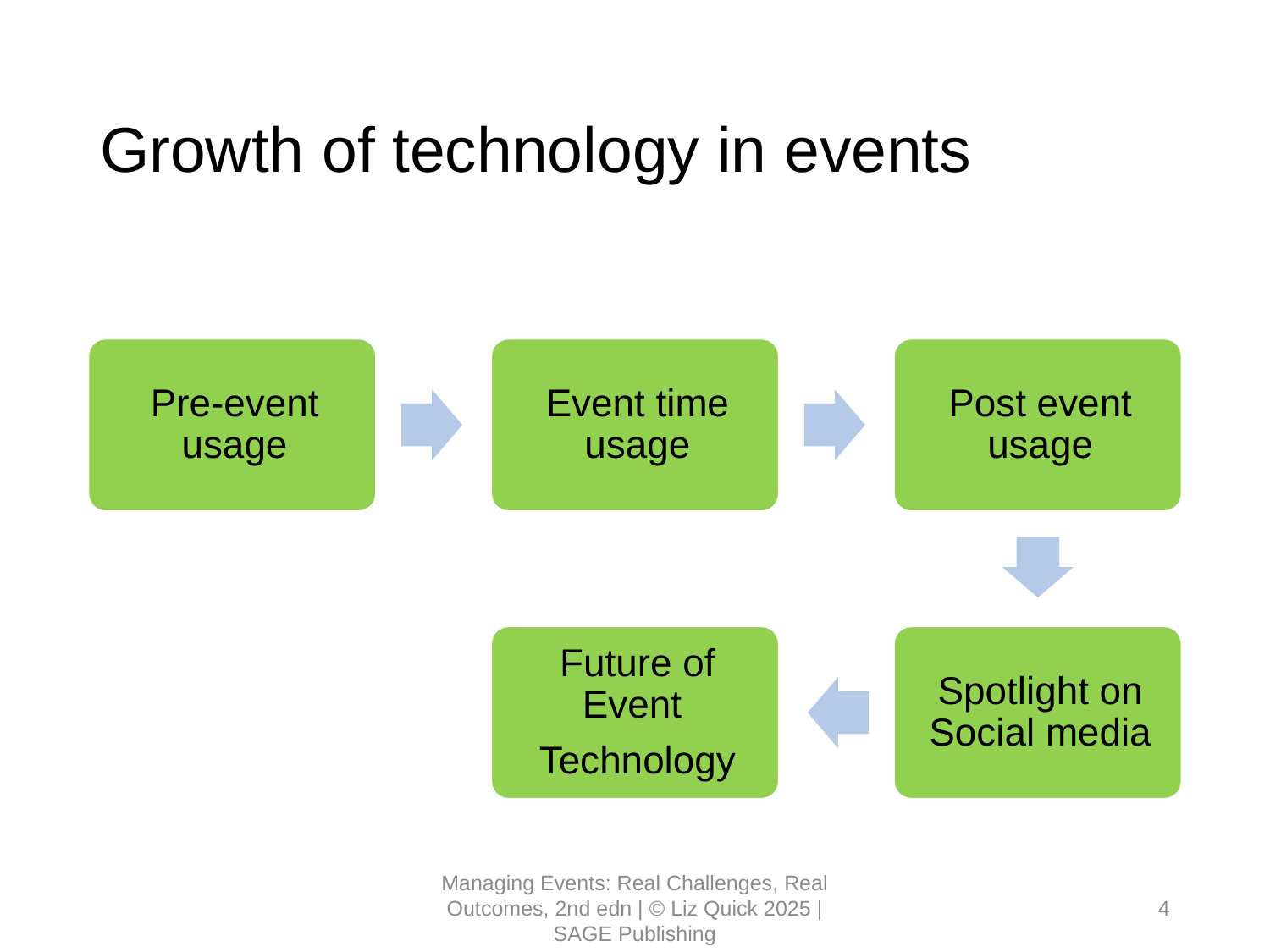

# Growth of technology in events
Pre-event usage

Event time usage

Post event usage

Spotlight on Social media

Future of Event
Technology
Managing Events: Real Challenges, Real Outcomes, 2nd edn | © Liz Quick 2025 | SAGE Publishing
4